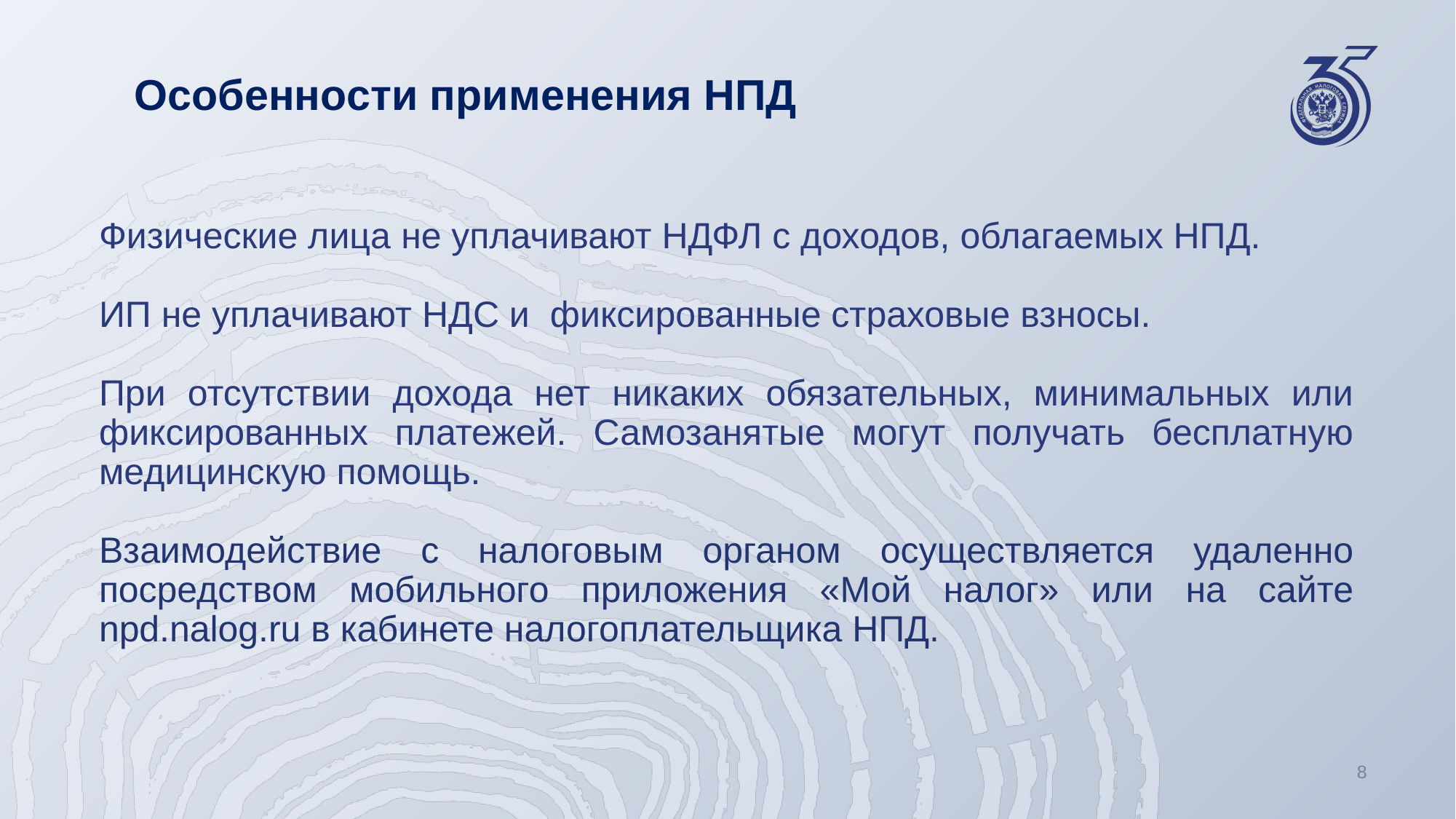

# Особенности применения НПД
Физические лица не уплачивают НДФЛ с доходов, облагаемых НПД.

ИП не уплачивают НДС и  фиксированные страховые взносы.

При отсутствии дохода нет никаких обязательных, минимальных или фиксированных платежей. Самозанятые могут получать бесплатную медицинскую помощь.

Взаимодействие с налоговым органом осуществляется удаленно посредством мобильного приложения «Мой налог» или на сайте npd.nalog.ru в кабинете налогоплательщика НПД.
8